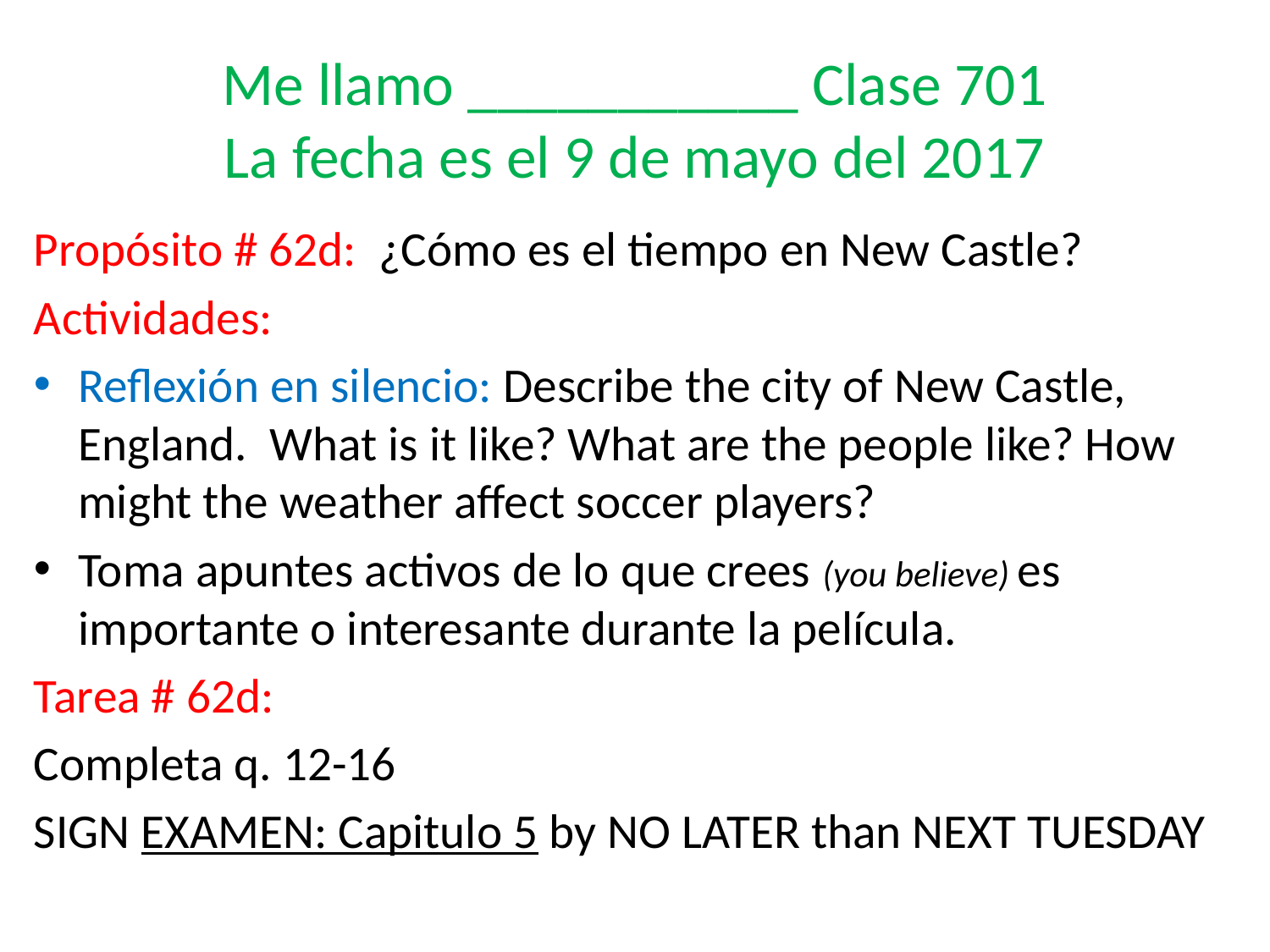

# Me llamo ___________ Clase 701 La fecha es el 9 de mayo del 2017
Propósito # 62d:  ¿Cómo es el tiempo en New Castle?
Actividades:
Reflexión en silencio: Describe the city of New Castle, England.  What is it like? What are the people like? How might the weather affect soccer players?
Toma apuntes activos de lo que crees (you believe) es importante o interesante durante la película.
Tarea # 62d:
Completa q. 12-16
SIGN EXAMEN: Capitulo 5 by NO LATER than NEXT TUESDAY